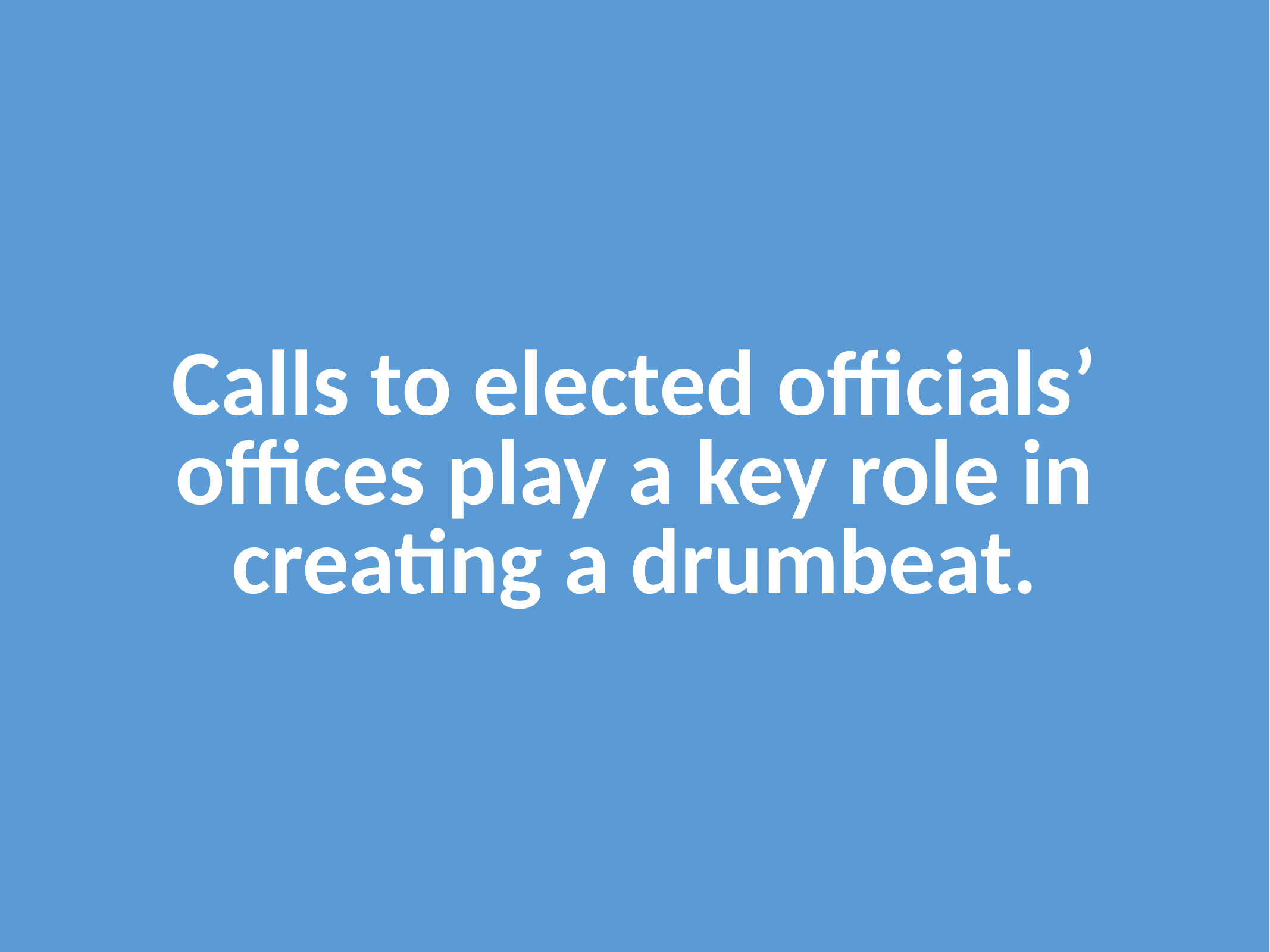

Calls to elected officials’ offices play a key role in creating a drumbeat.